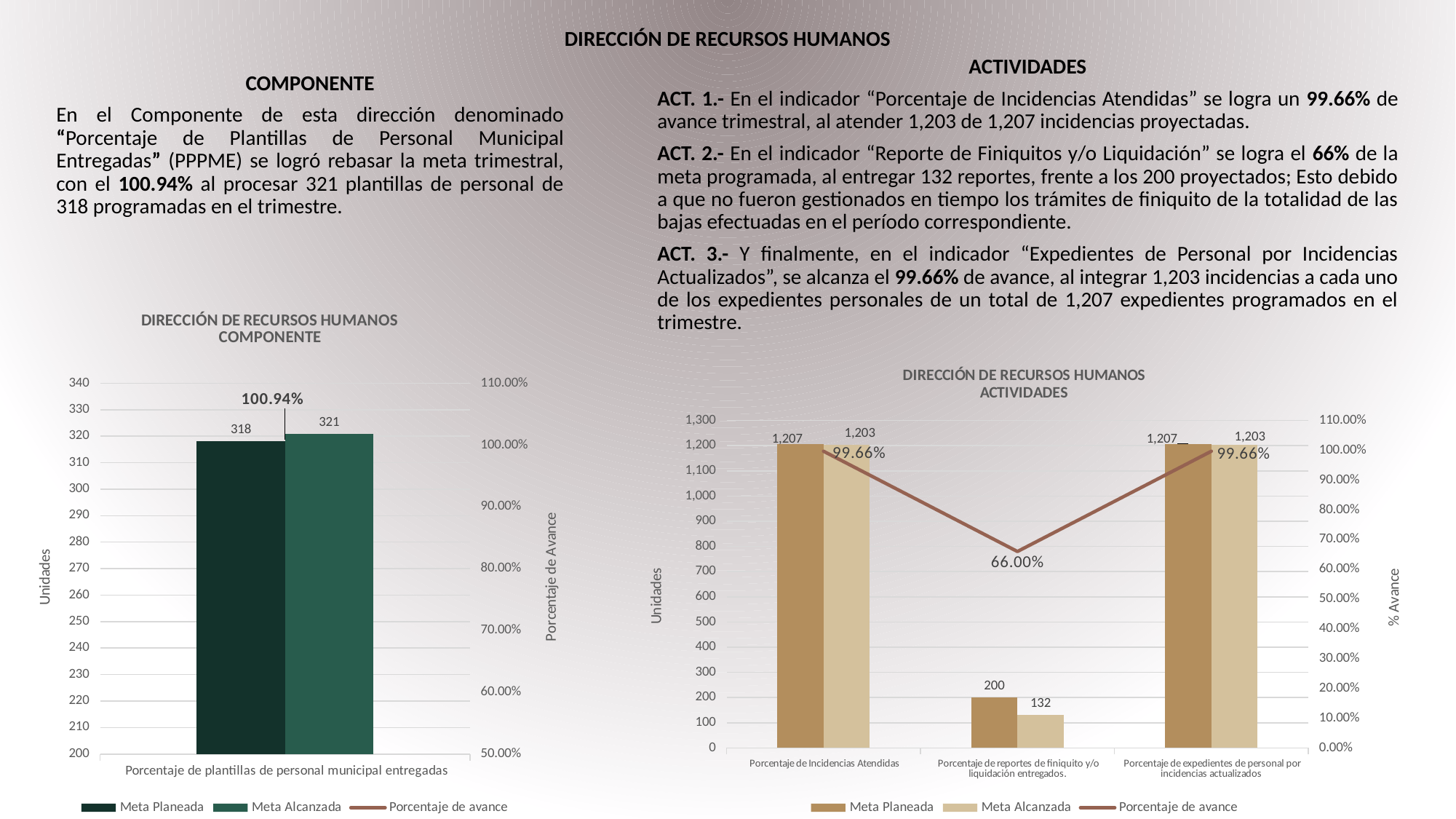

DIRECCIÓN DE RECURSOS HUMANOS
ACTIVIDADES
ACT. 1.- En el indicador “Porcentaje de Incidencias Atendidas” se logra un 99.66% de avance trimestral, al atender 1,203 de 1,207 incidencias proyectadas.
ACT. 2.- En el indicador “Reporte de Finiquitos y/o Liquidación” se logra el 66% de la meta programada, al entregar 132 reportes, frente a los 200 proyectados; Esto debido a que no fueron gestionados en tiempo los trámites de finiquito de la totalidad de las bajas efectuadas en el período correspondiente.
ACT. 3.- Y finalmente, en el indicador “Expedientes de Personal por Incidencias Actualizados”, se alcanza el 99.66% de avance, al integrar 1,203 incidencias a cada uno de los expedientes personales de un total de 1,207 expedientes programados en el trimestre.

COMPONENTE
En el Componente de esta dirección denominado “Porcentaje de Plantillas de Personal Municipal Entregadas” (PPPME) se logró rebasar la meta trimestral, con el 100.94% al procesar 321 plantillas de personal de 318 programadas en el trimestre.

### Chart: DIRECCIÓN DE RECURSOS HUMANOS
COMPONENTE

| Category | Meta Planeada | Meta Alcanzada |  |
|---|---|---|---|
|  Porcentaje de plantillas de personal municipal entregadas | 318.0 | 321.0 | 1.009433962264151 |

### Chart: DIRECCIÓN DE RECURSOS HUMANOS
ACTIVIDADES

| Category | Meta Planeada | Meta Alcanzada |  |
|---|---|---|---|
|  Porcentaje de Incidencias Atendidas | 1207.0 | 1203.0 | 0.9966859983429992 |
|  Porcentaje de reportes de finiquito y/o liquidación entregados. | 200.0 | 132.0 | 0.66 |
|  Porcentaje de expedientes de personal por incidencias actualizados | 1207.0 | 1203.0 | 0.9966859983429992 |